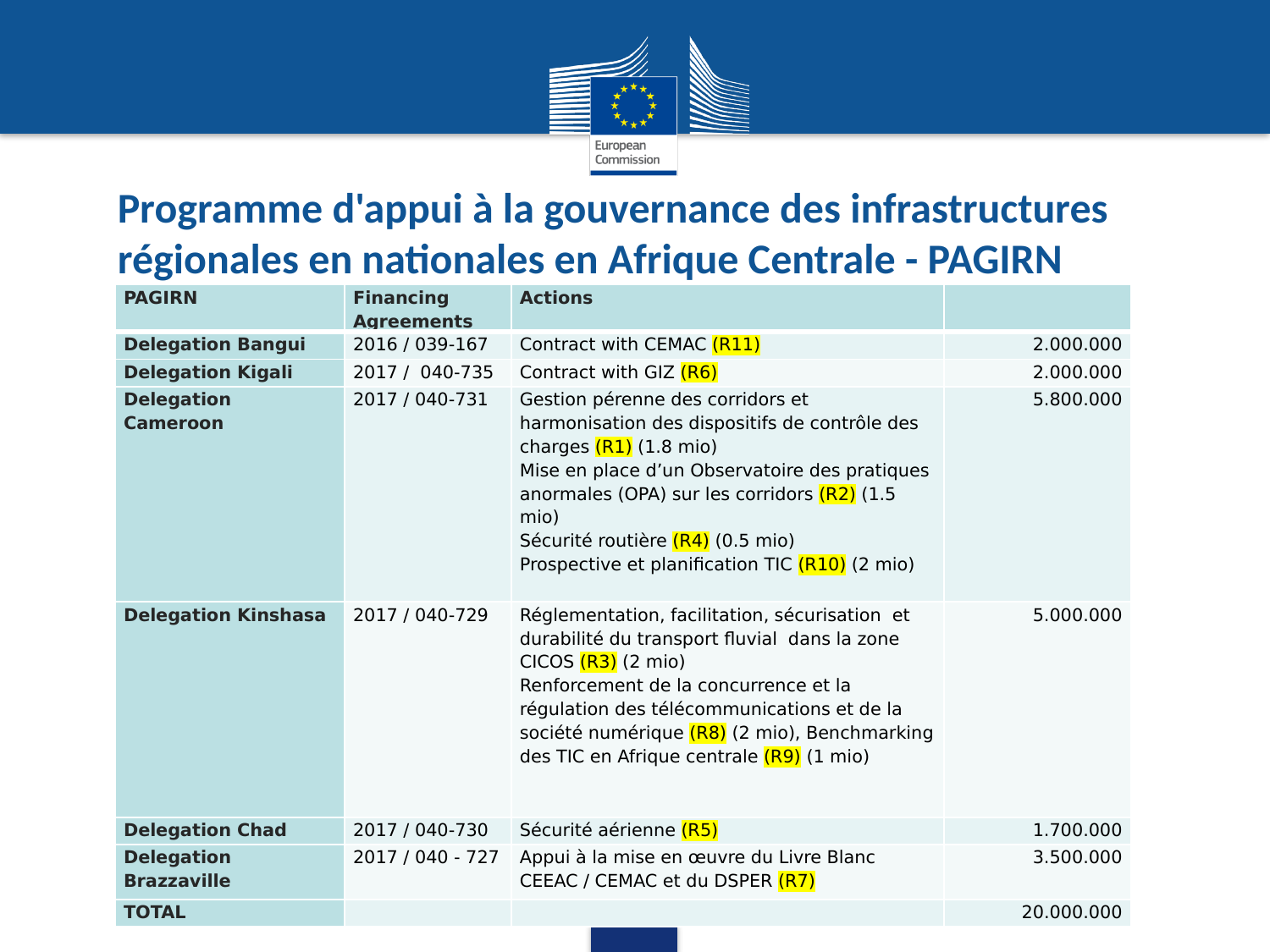

# Programme d'appui à la gouvernance des infrastructures régionales en nationales en Afrique Centrale - PAGIRN
| PAGIRN | Financing Agreements | Actions |  |
| --- | --- | --- | --- |
| Delegation Bangui | 2016 / 039-167 | Contract with CEMAC (R11) | 2.000.000 |
| Delegation Kigali | 2017 / 040-735 | Contract with GIZ (R6) | 2.000.000 |
| Delegation Cameroon | 2017 / 040-731 | Gestion pérenne des corridors et harmonisation des dispositifs de contrôle des charges (R1) (1.8 mio) Mise en place d’un Observatoire des pratiques anormales (OPA) sur les corridors (R2) (1.5 mio) Sécurité routière (R4) (0.5 mio) Prospective et planification TIC (R10) (2 mio) | 5.800.000 |
| Delegation Kinshasa | 2017 / 040-729 | Réglementation, facilitation, sécurisation et durabilité du transport fluvial dans la zone CICOS (R3) (2 mio) Renforcement de la concurrence et la régulation des télécommunications et de la société numérique (R8) (2 mio), Benchmarking des TIC en Afrique centrale (R9) (1 mio) | 5.000.000 |
| Delegation Chad | 2017 / 040-730 | Sécurité aérienne (R5) | 1.700.000 |
| Delegation Brazzaville | 2017 / 040 - 727 | Appui à la mise en œuvre du Livre Blanc CEEAC / CEMAC et du DSPER (R7) | 3.500.000 |
| TOTAL |  |  | 20.000.000 |